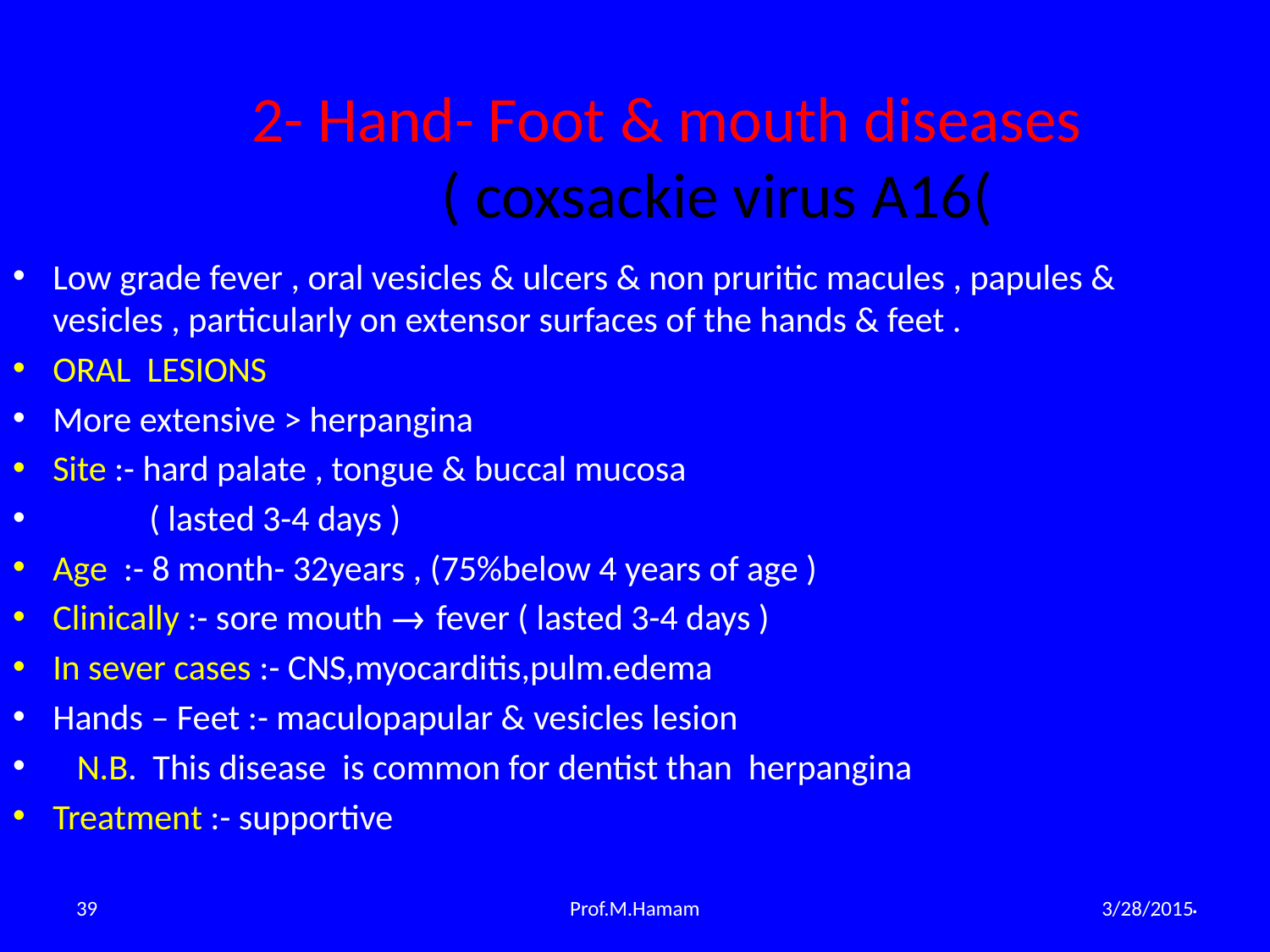

# 2- Hand- Foot & mouth diseases ( coxsackie virus A16(
Low grade fever , oral vesicles & ulcers & non pruritic macules , papules & vesicles , particularly on extensor surfaces of the hands & feet .
ORAL  LESIONS
More extensive > herpangina
Site :- hard palate , tongue & buccal mucosa
            ( lasted 3-4 days )
Age  :- 8 month- 32years , (75%below 4 years of age )
Clinically :- sore mouth → fever ( lasted 3-4 days )
In sever cases :- CNS,myocarditis,pulm.edema
Hands – Feet :- maculopapular & vesicles lesion
   N.B.  This disease  is common for dentist than  herpangina
Treatment :- supportive

.

39
Prof.M.Hamam
3/28/2015